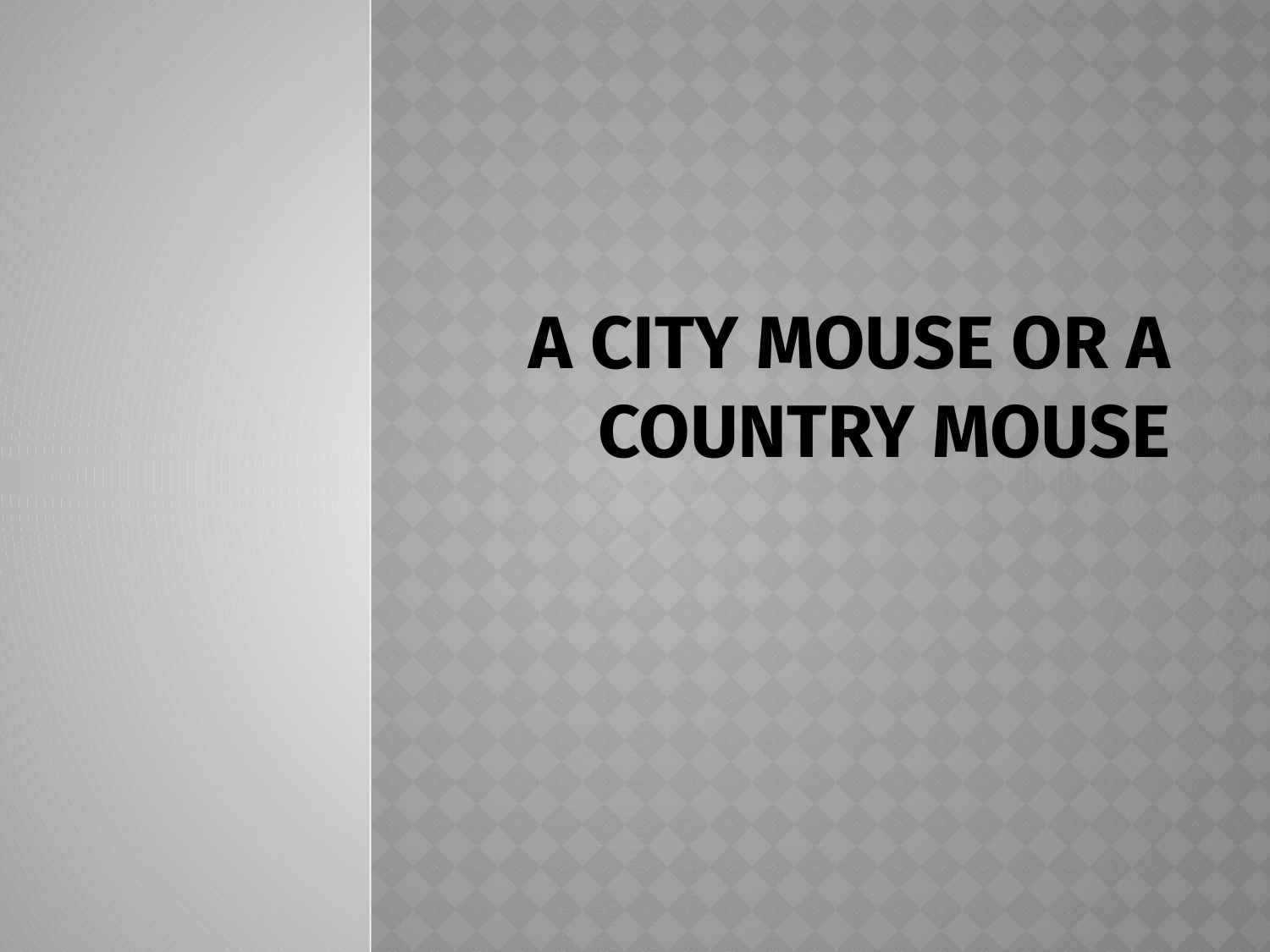

# A city mouse or a country mouse